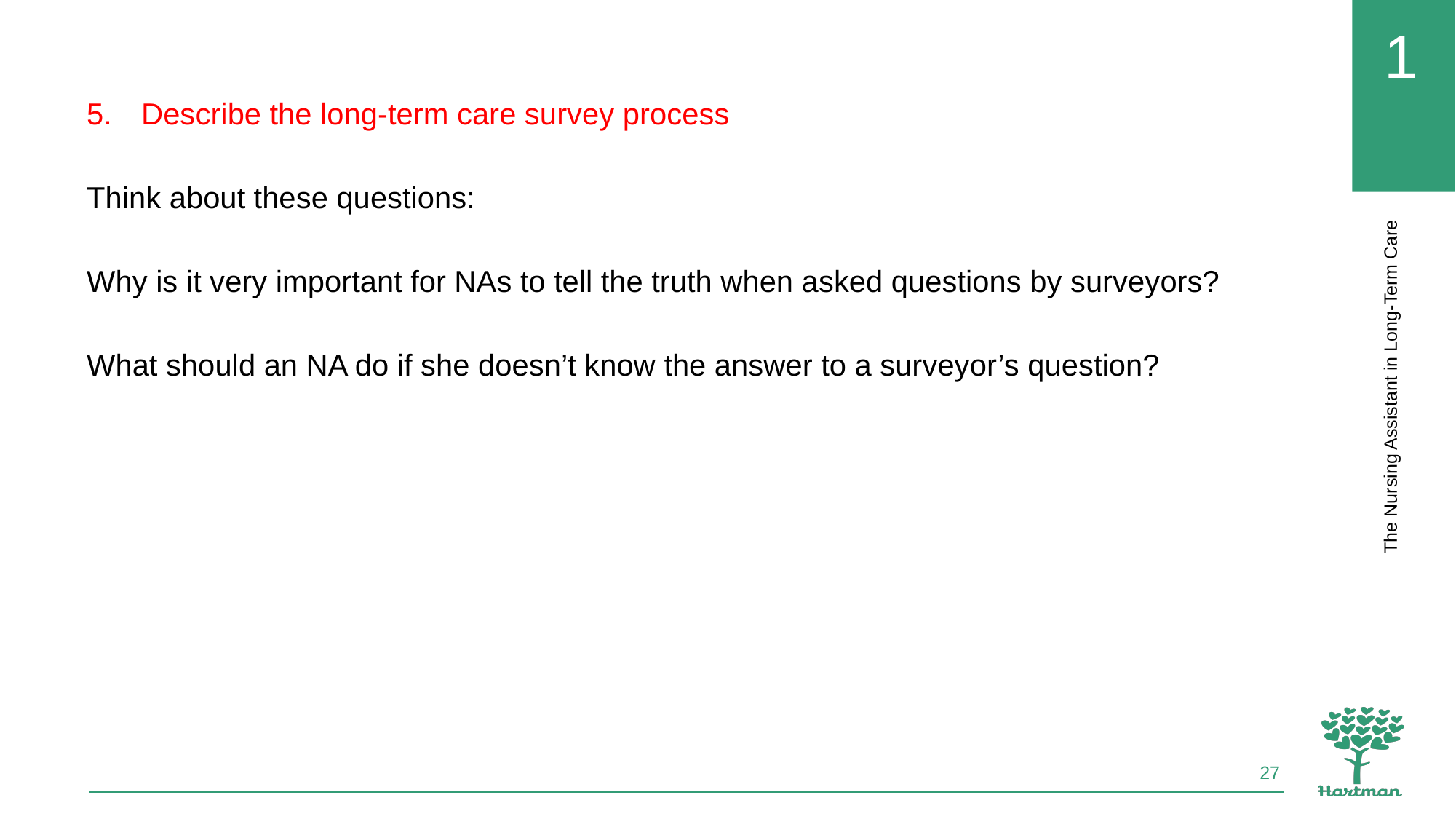

Describe the long-term care survey process

Think about these questions:

Why is it very important for NAs to tell the truth when asked questions by surveyors?

What should an NA do if she doesn’t know the answer to a surveyor’s question?

27